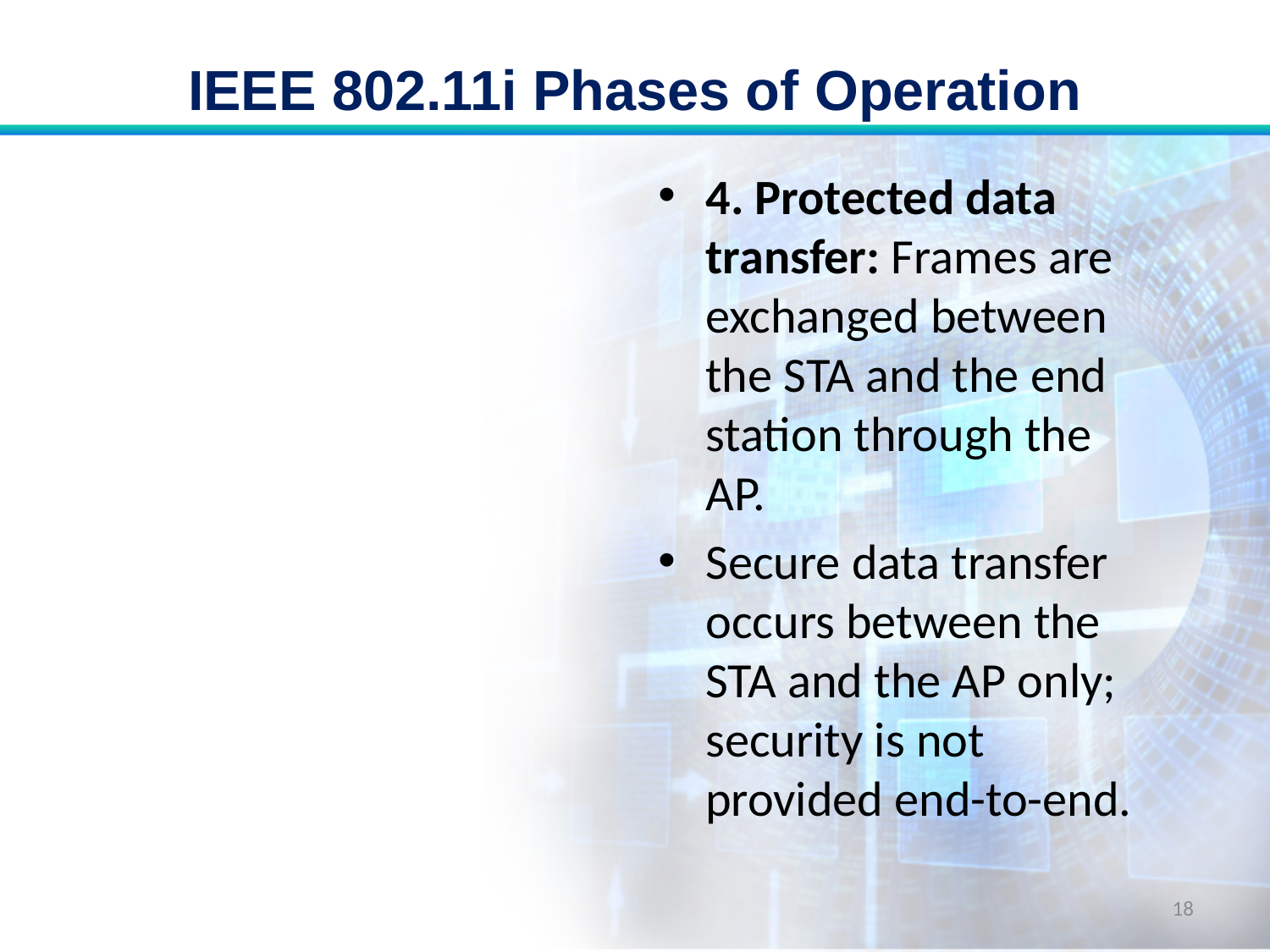

# IEEE 802.11i Phases of Operation
4. Protected data transfer: Frames are exchanged between the STA and the end station through the AP.
Secure data transfer occurs between the STA and the AP only; security is not provided end-to-end.
18